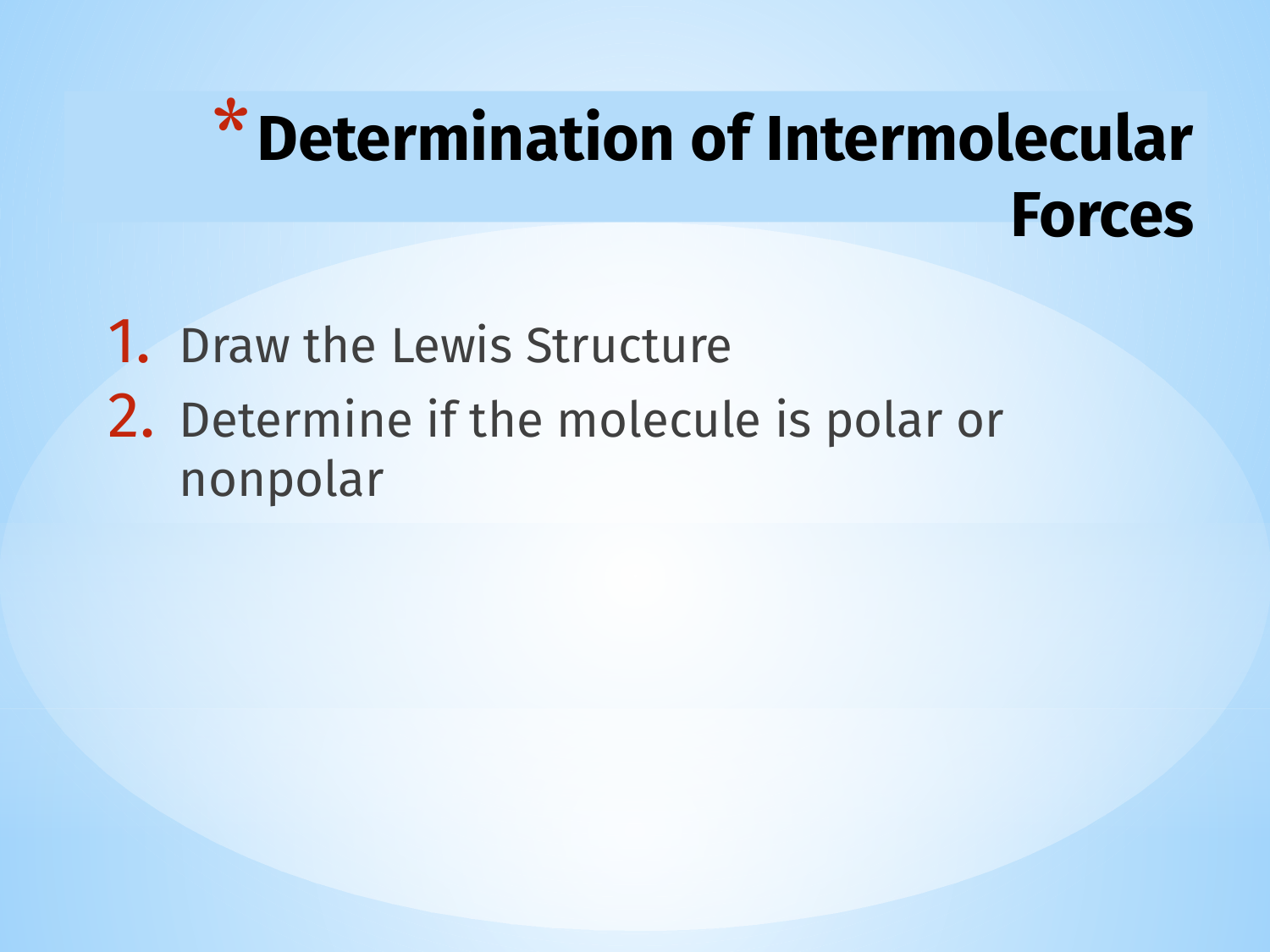

# Determination of Intermolecular Forces

Draw the Lewis Structure
Determine if the molecule is polar or nonpolar